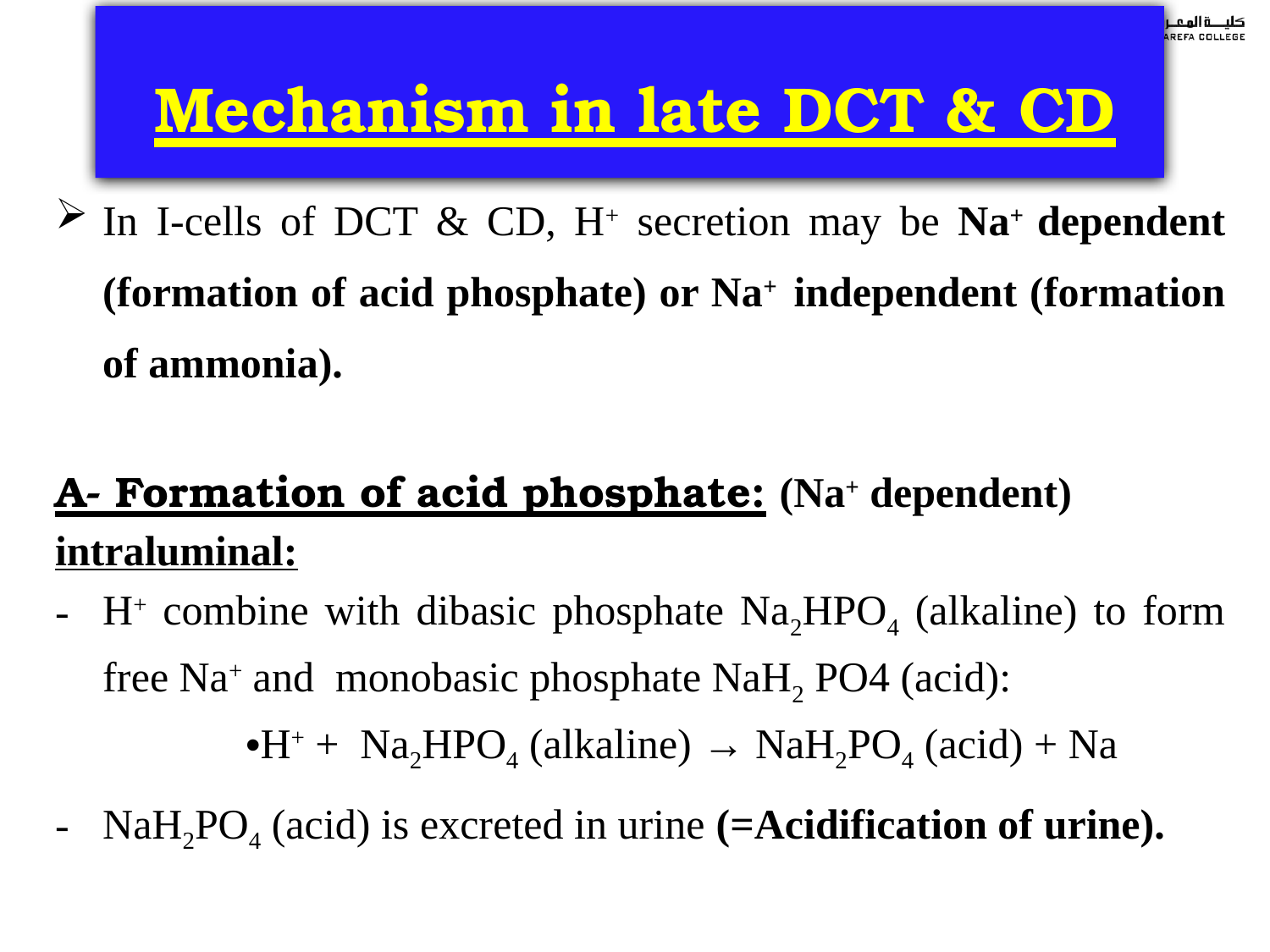

# Mechanism in late DCT & CD

In I-cells of DCT & CD, H+ secretion may be Na+ dependent (formation of acid phosphate) or Na+  independent (formation of ammonia).

A- Formation of acid phosphate: (Na+ dependent)
intraluminal:
H+ combine with dibasic phosphate Na2HPO4 (alkaline) to form free Na+ and  monobasic phosphate NaH2 PO4 (acid):
H+ +  Na2HPO4 (alkaline) → NaH2PO4 (acid) + Na
NaH2PO4 (acid) is excreted in urine (=Acidification of urine).